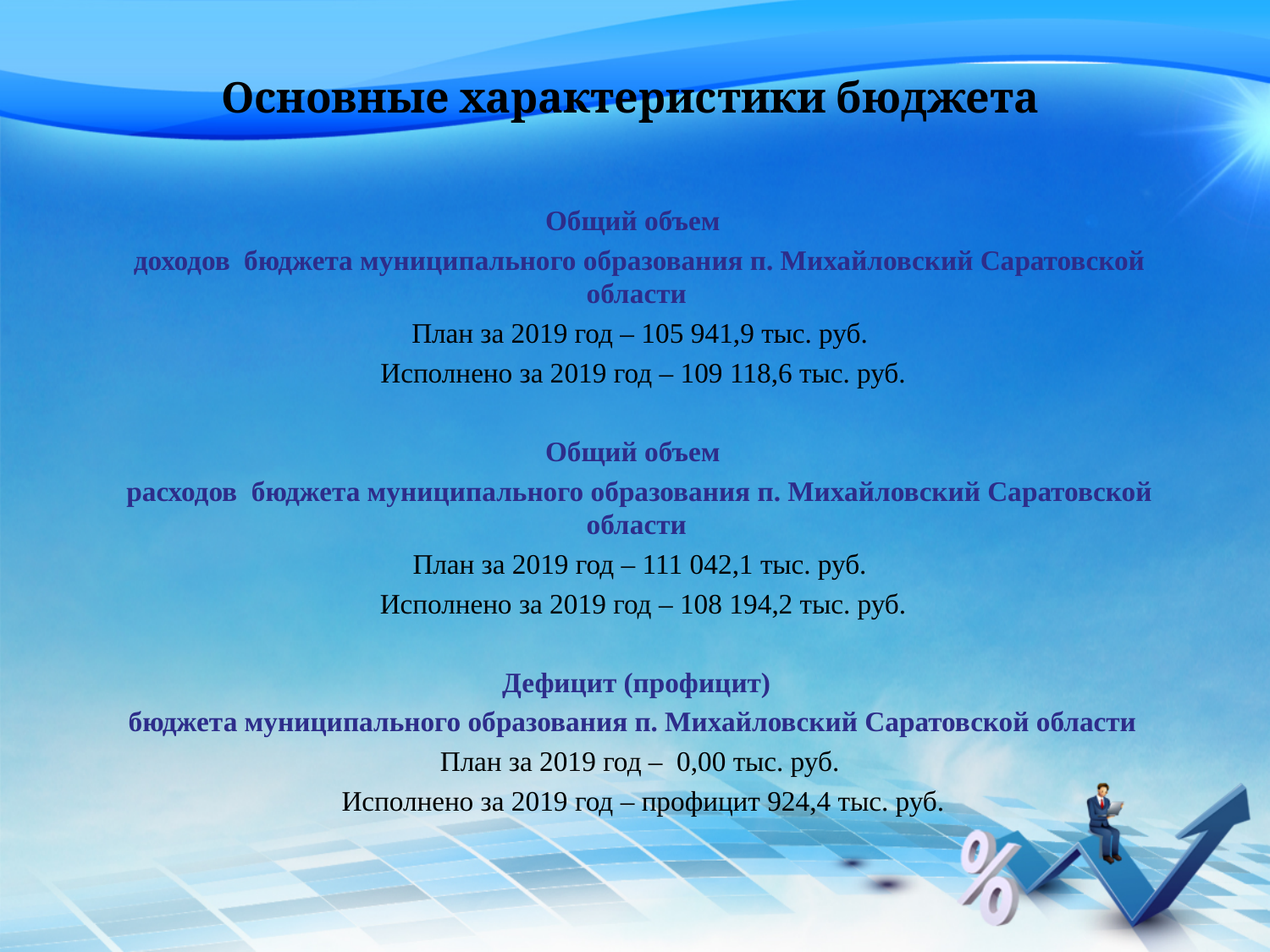

# Основные характеристики бюджета
Общий объем
доходов  бюджета муниципального образования п. Михайловский Саратовской области
План за 2019 год – 105 941,9 тыс. руб.
 Исполнено за 2019 год – 109 118,6 тыс. руб.

Общий объем
расходов  бюджета муниципального образования п. Михайловский Саратовской области
План за 2019 год – 111 042,1 тыс. руб.
 Исполнено за 2019 год – 108 194,2 тыс. руб.

Дефицит (профицит)
бюджета муниципального образования п. Михайловский Саратовской области
План за 2019 год –  0,00 тыс. руб.
 Исполнено за 2019 год – профицит 924,4 тыс. руб.